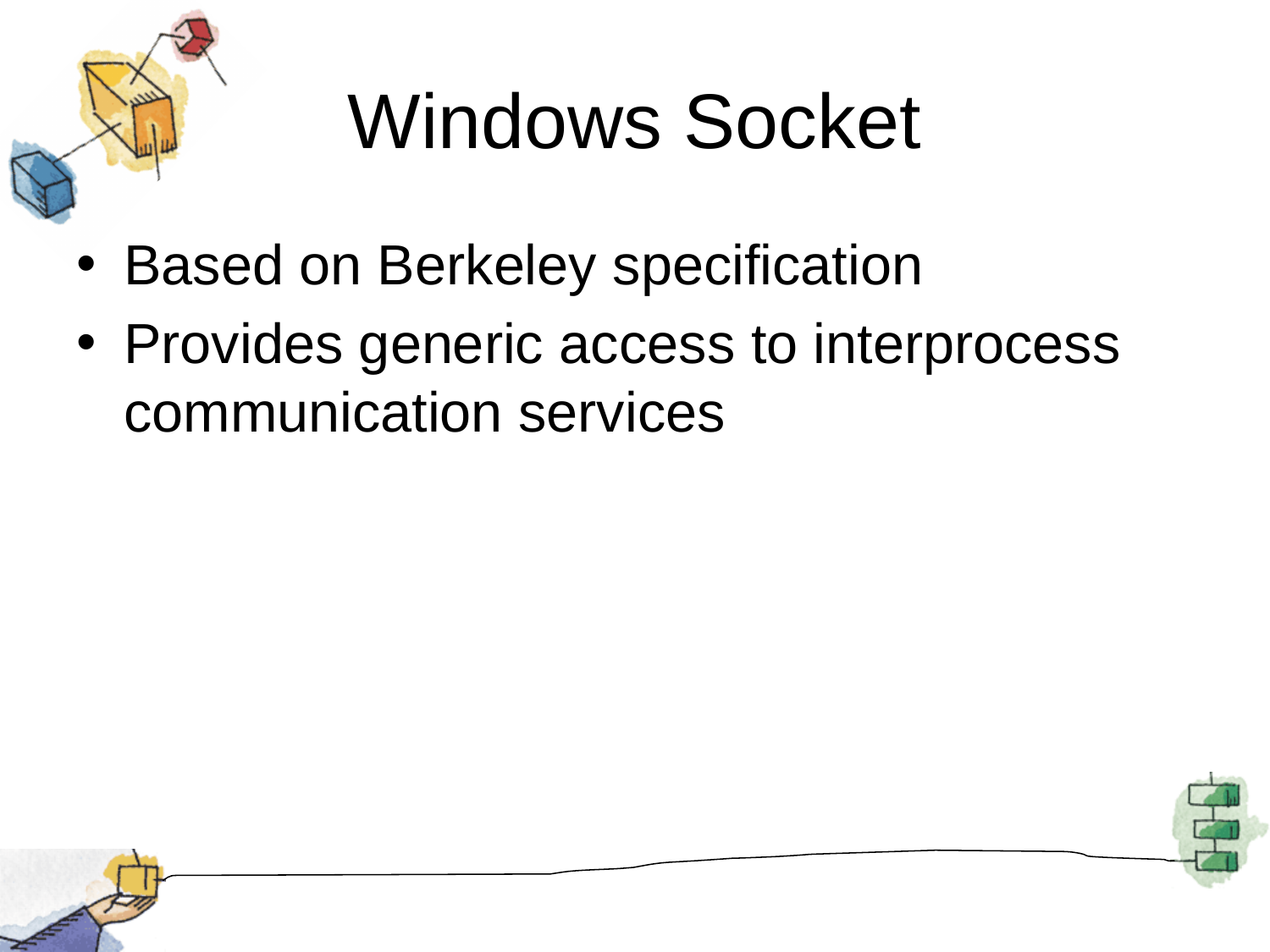

# Windows Socket
Based on Berkeley specification
Provides generic access to interprocess communication services